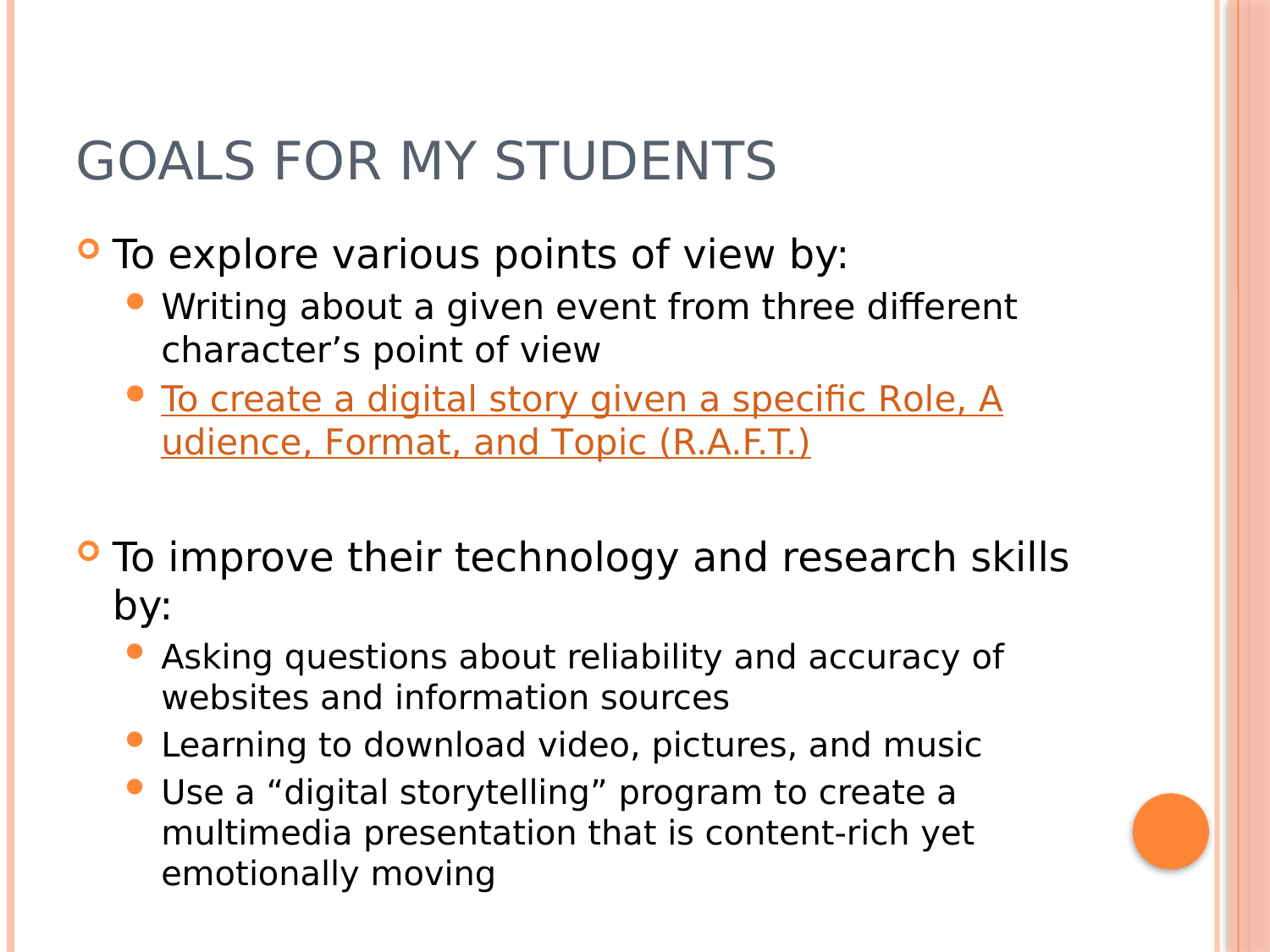

# Goals for My Students
To explore various points of view by:
Writing about a given event from three different character’s point of view
To create a digital story given a specific Role, Audience, Format, and Topic (R.A.F.T.)

To improve their technology and research skills by:
Asking questions about reliability and accuracy of websites and information sources
Learning to download video, pictures, and music
Use a “digital storytelling” program to create a multimedia presentation that is content-rich yet emotionally moving